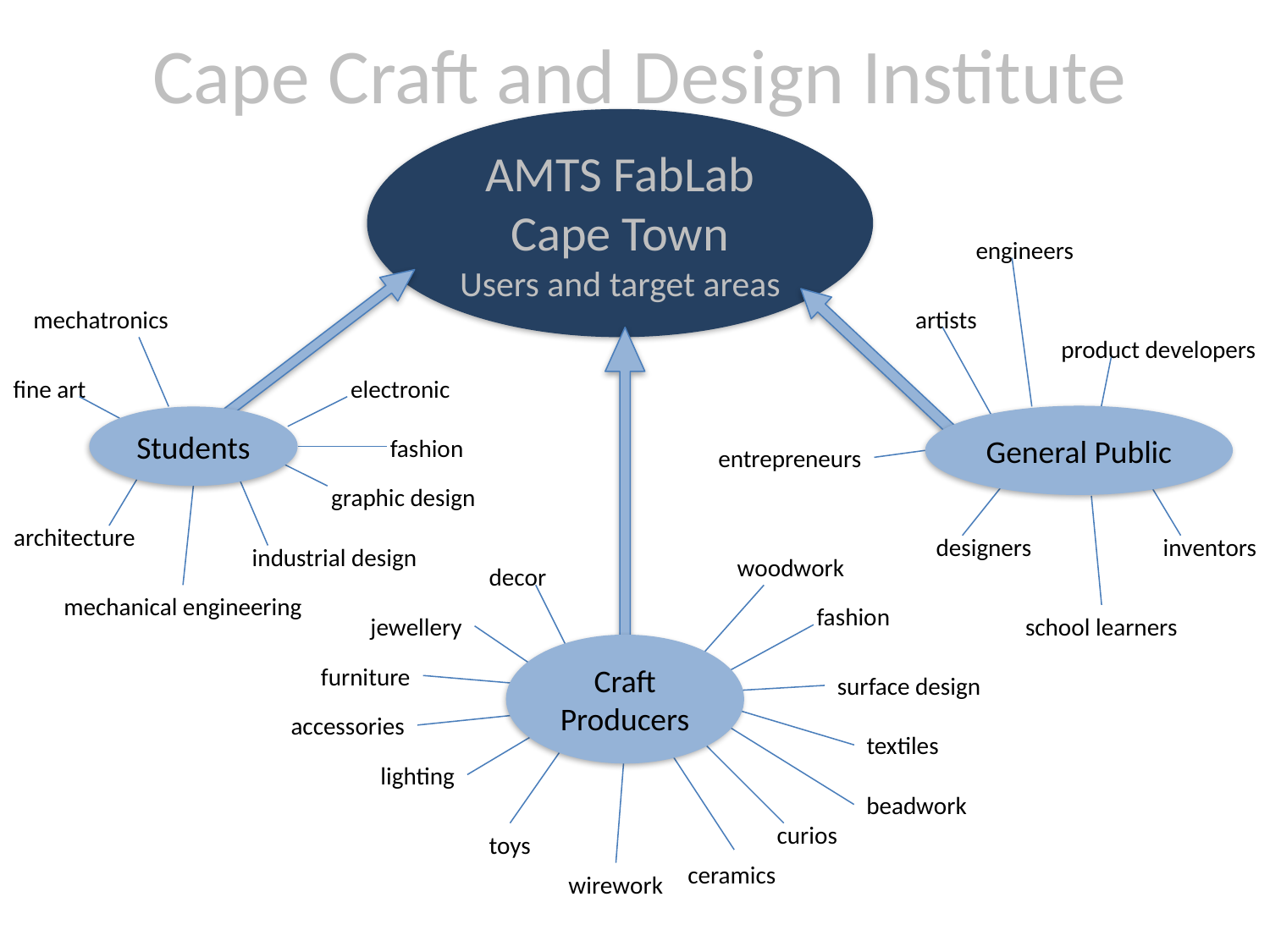

Cape Craft and Design Institute
AMTS FabLab
Cape Town
Users and target areas

engineers
mechatronics
artists
product developers

fine art
electronic
General Public
Students
fashion
entrepreneurs

graphic design
architecture
designers
inventors
industrial design
woodwork
decor
mechanical engineering
fashion
jewellery
school learners
Craft Producers
furniture
surface design
accessories
textiles
lighting
beadwork
curios
toys
ceramics
wirework